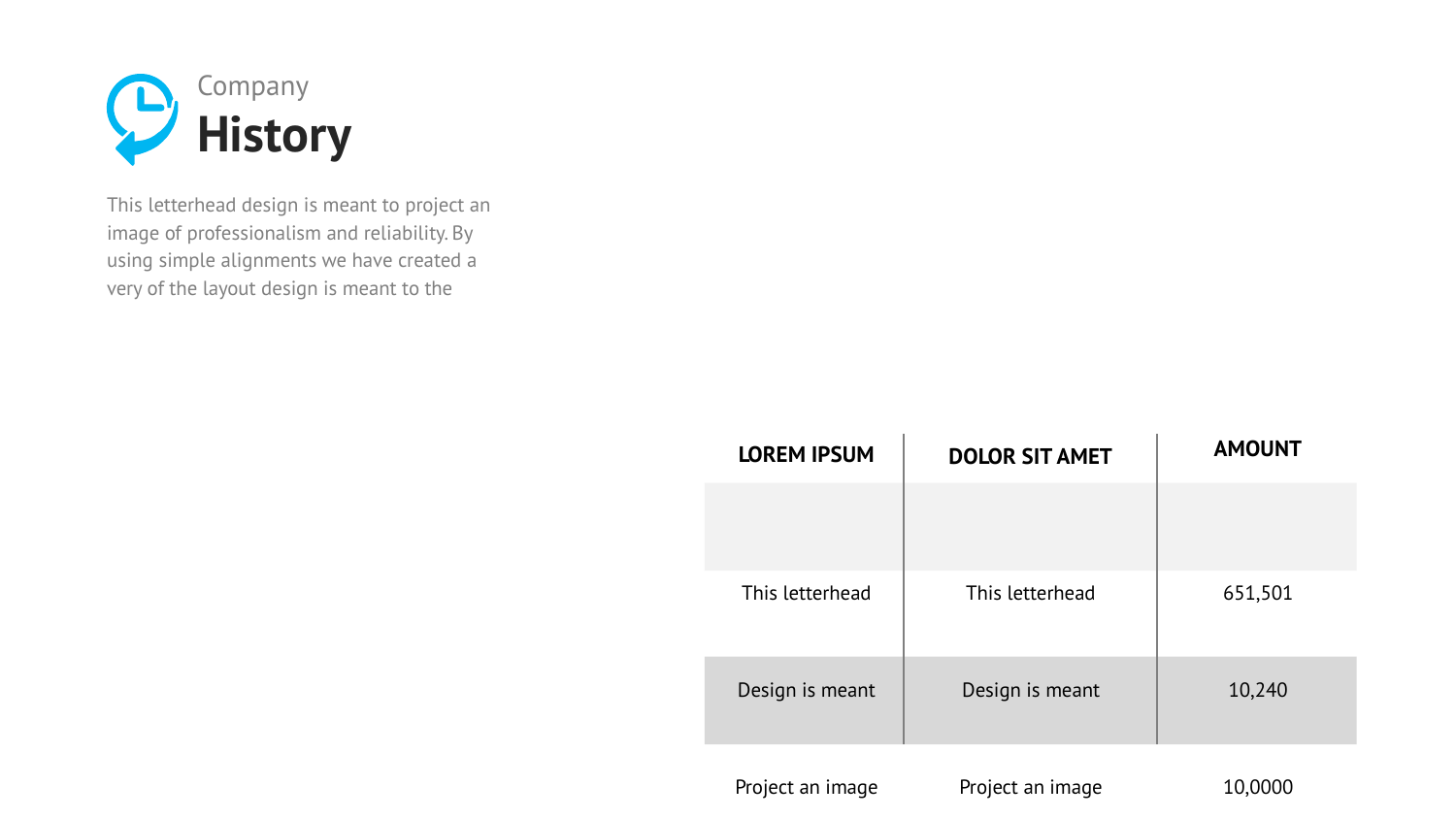

Company
History

This letterhead design is meant to project an image of professionalism and reliability. By using simple alignments we have created a very of the layout design is meant to the

AMOUNT
DOLOR SIT AMET
LOREM IPSUM

651,501
10,240
10,0000
This letterhead
Design is meant
Project an image
This letterhead
Design is meant
Project an image

www.website.com
7